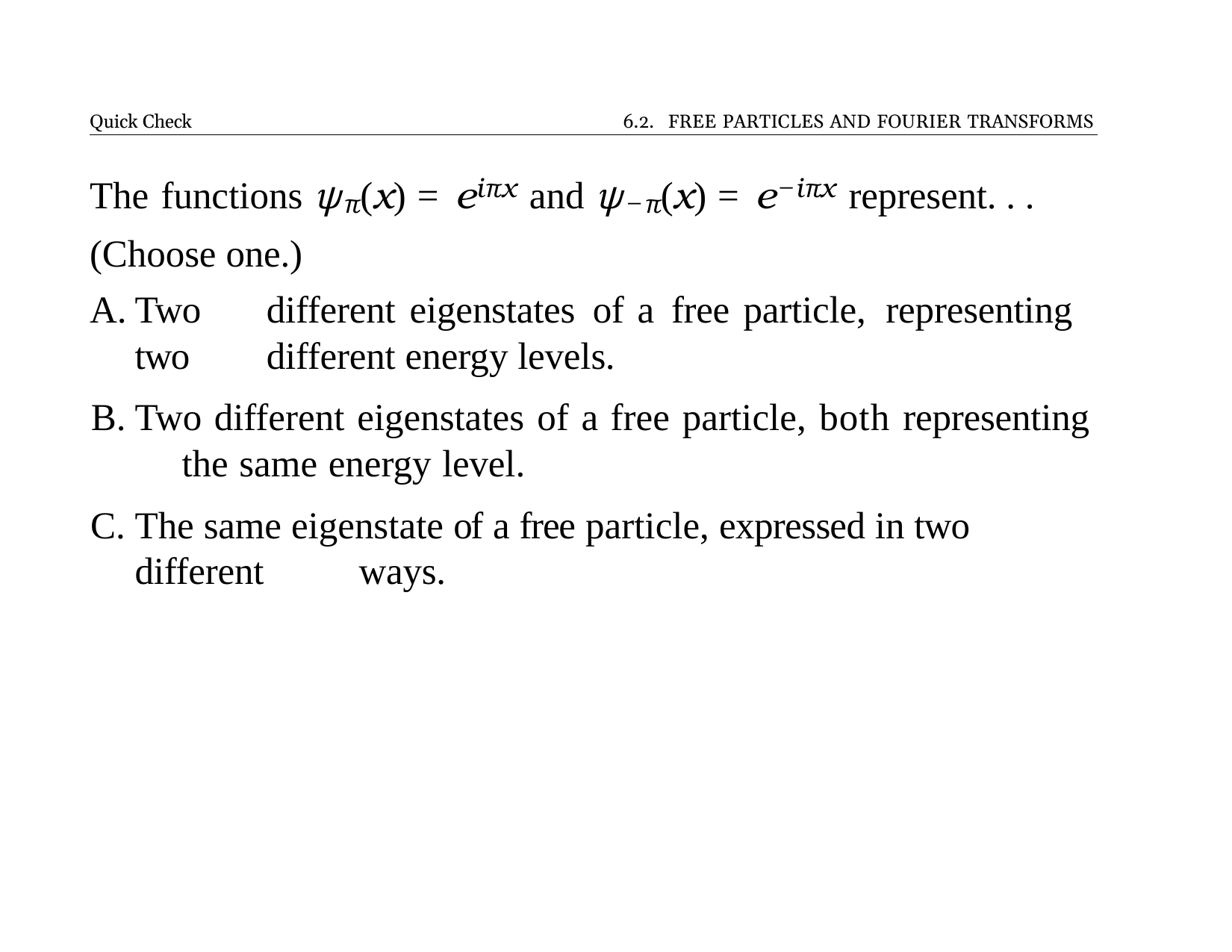

Quick Check	6.2.  FREE PARTICLES AND FOURIER TRANSFORMS

# The functions ψπ(x) = eiπx and ψ−π(x) = e−iπx represent. . . (Choose one.)
Two	different	eigenstates	of	a	free	particle,	representing	two 	different energy levels.
Two different eigenstates of a free particle, both representing 	the same energy level.
The same eigenstate of a free particle, expressed in two different 	ways.